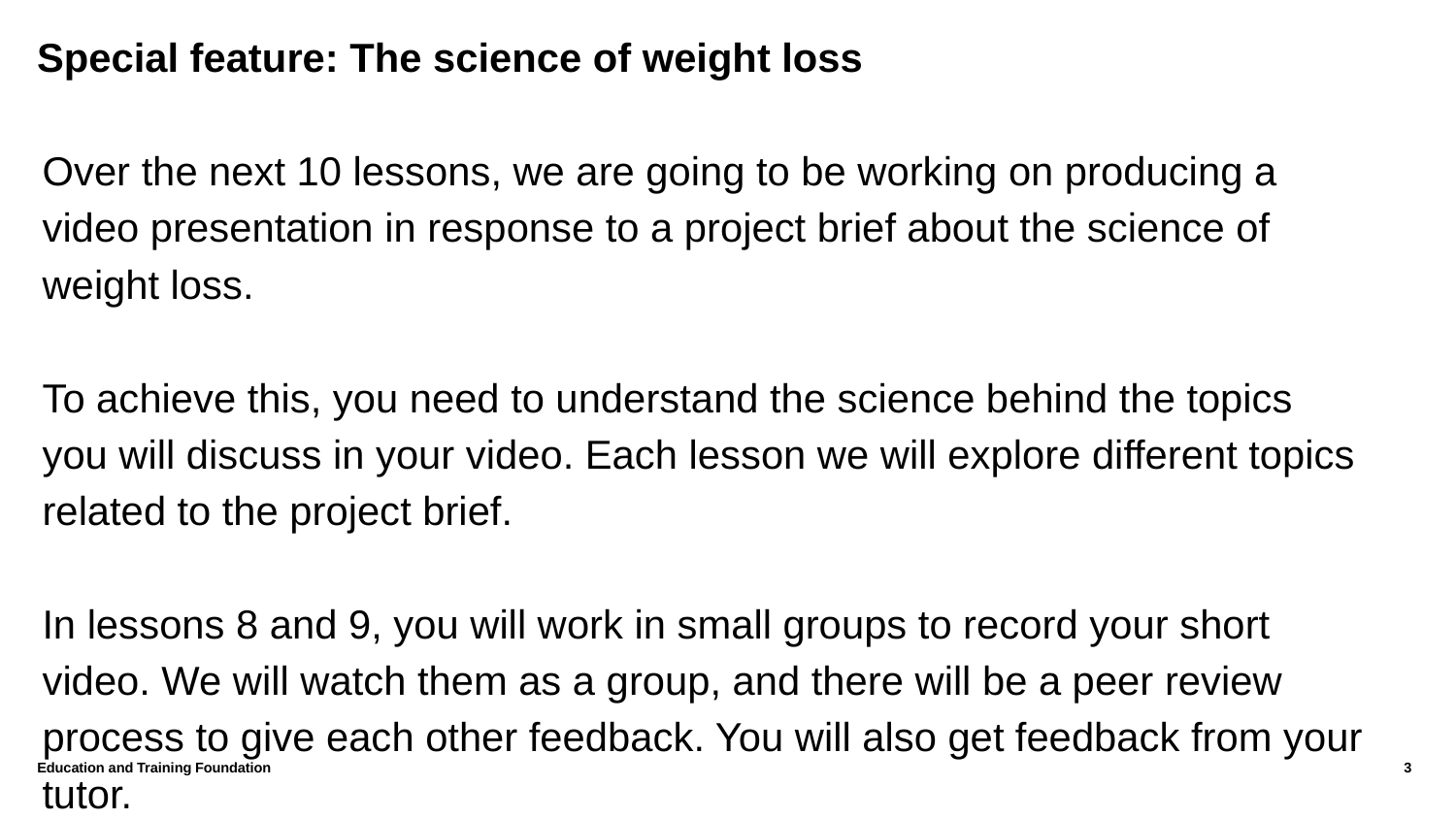

# Special feature: The science of weight loss
Over the next 10 lessons, we are going to be working on producing a video presentation in response to a project brief about the science of weight loss.

To achieve this, you need to understand the science behind the topics you will discuss in your video. Each lesson we will explore different topics related to the project brief.

In lessons 8 and 9, you will work in small groups to record your short video. We will watch them as a group, and there will be a peer review process to give each other feedback. You will also get feedback from your tutor.

Education and Training Foundation
3